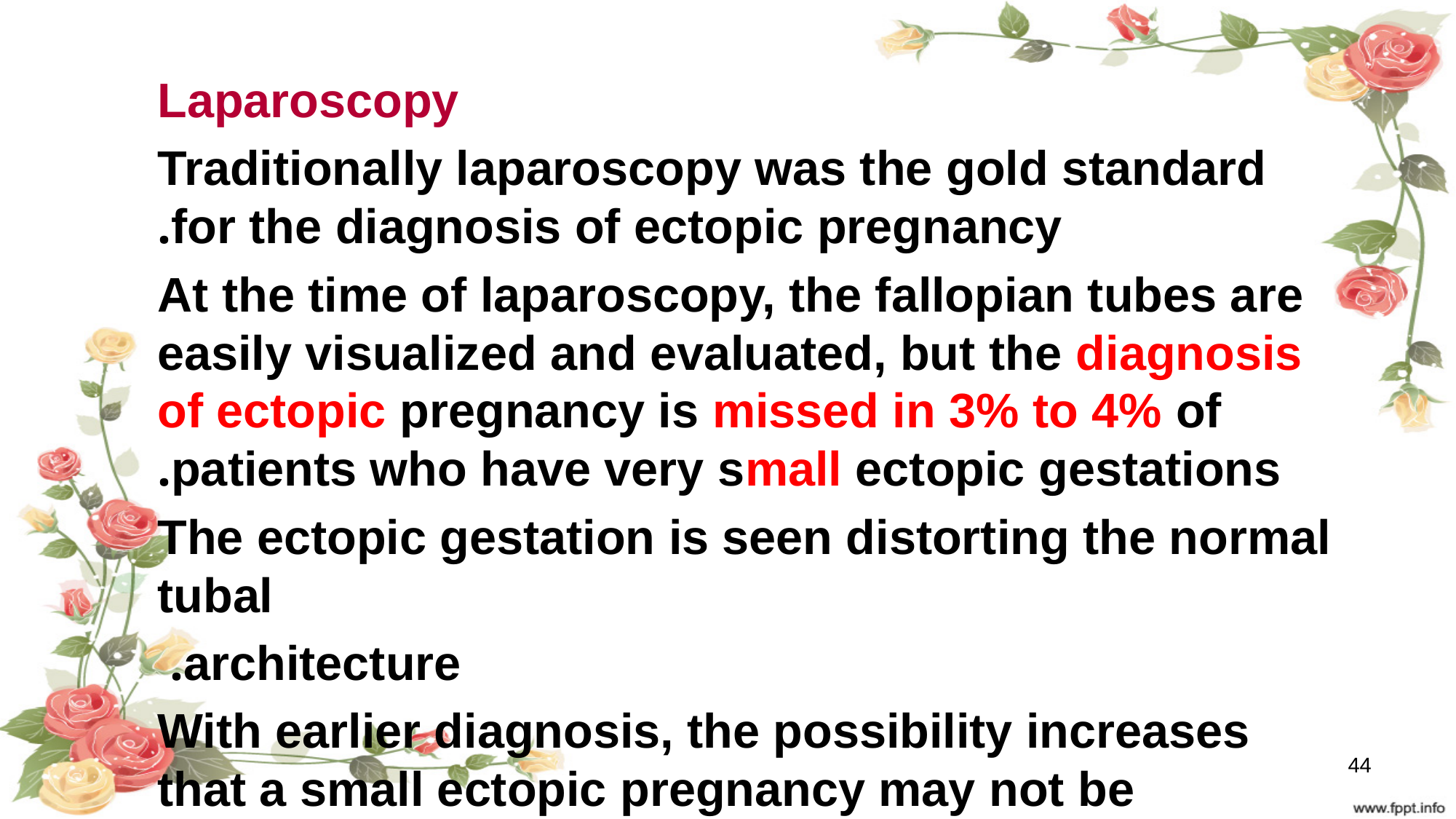

Laparoscopy
Traditionally laparoscopy was the gold standard for the diagnosis of ectopic pregnancy.
At the time of laparoscopy, the fallopian tubes are easily visualized and evaluated, but the diagnosis of ectopic pregnancy is missed in 3% to 4% of patients who have very small ectopic gestations.
The ectopic gestation is seen distorting the normal tubal
architecture.
With earlier diagnosis, the possibility increases that a small ectopic pregnancy may not be visualized.
44